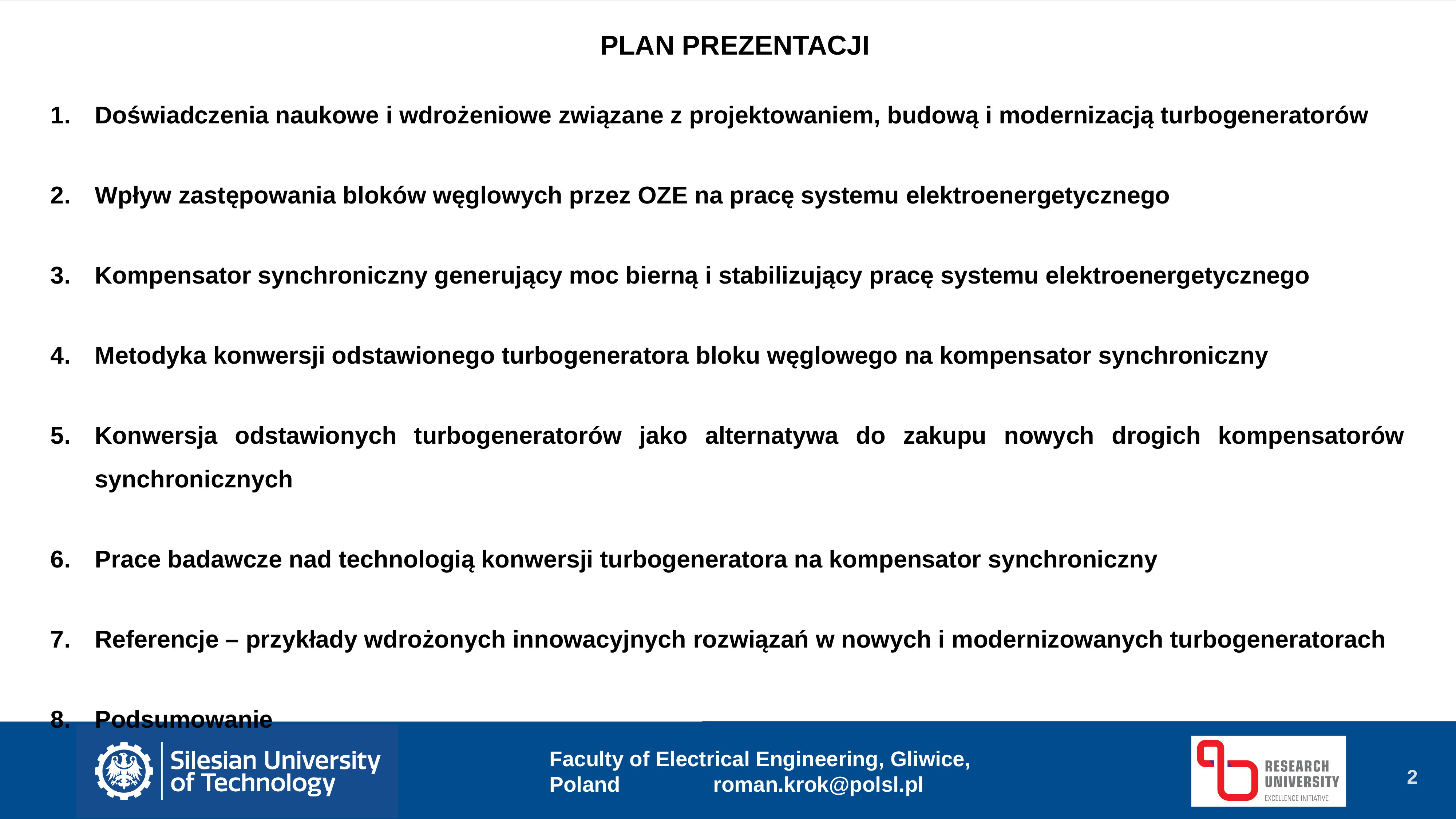

PLAN PREZENTACJI
Doświadczenia naukowe i wdrożeniowe związane z projektowaniem, budową i modernizacją turbogeneratorów
Wpływ zastępowania bloków węglowych przez OZE na pracę systemu elektroenergetycznego
Kompensator synchroniczny generujący moc bierną i stabilizujący pracę systemu elektroenergetycznego
Metodyka konwersji odstawionego turbogeneratora bloku węglowego na kompensator synchroniczny
Konwersja odstawionych turbogeneratorów jako alternatywa do zakupu nowych drogich kompensatorów synchronicznych
Prace badawcze nad technologią konwersji turbogeneratora na kompensator synchroniczny
Referencje – przykłady wdrożonych innowacyjnych rozwiązań w nowych i modernizowanych turbogeneratorach
Podsumowanie